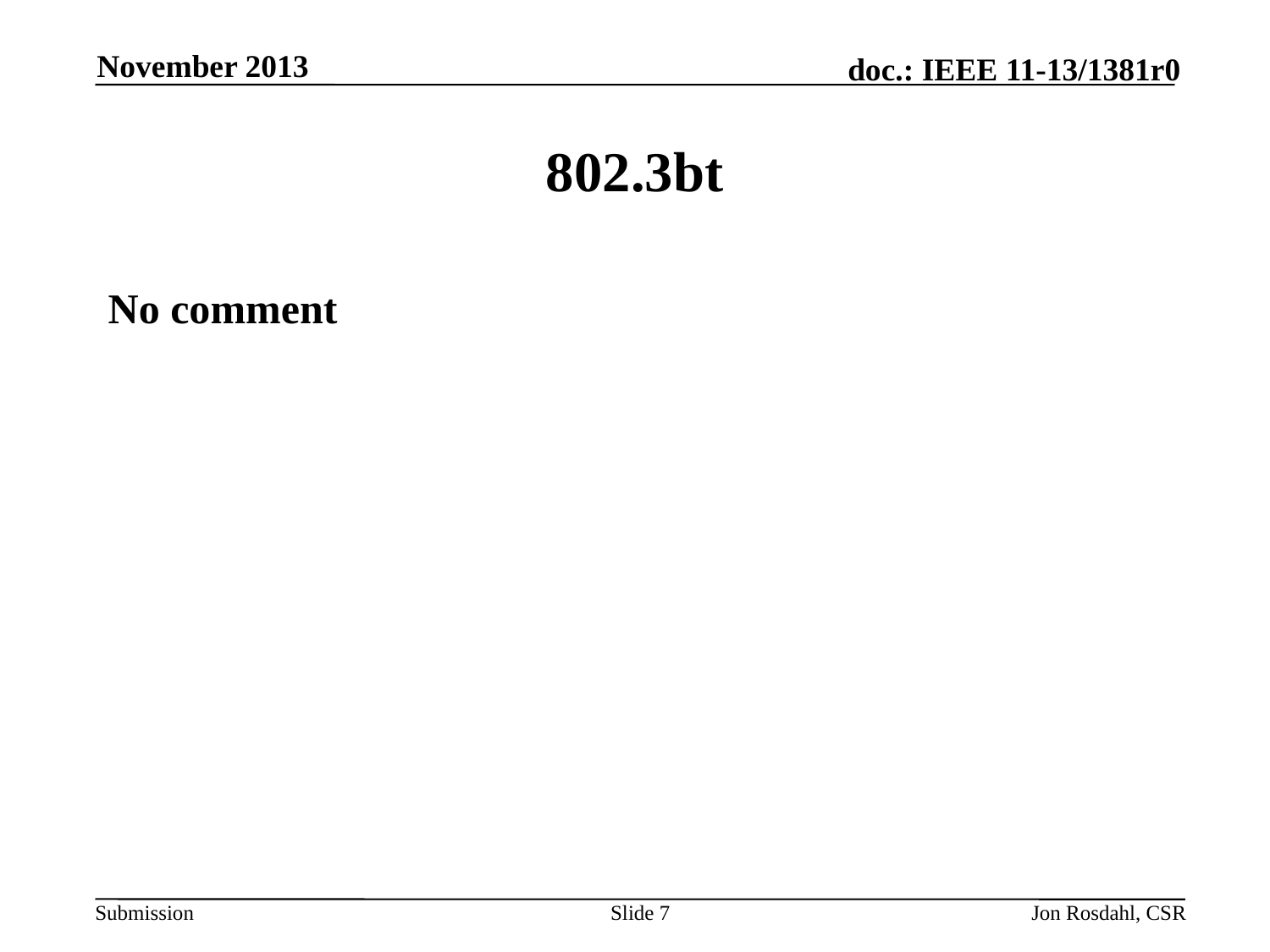

November 2013
# 802.3bt
No comment
Slide 7
Jon Rosdahl, CSR